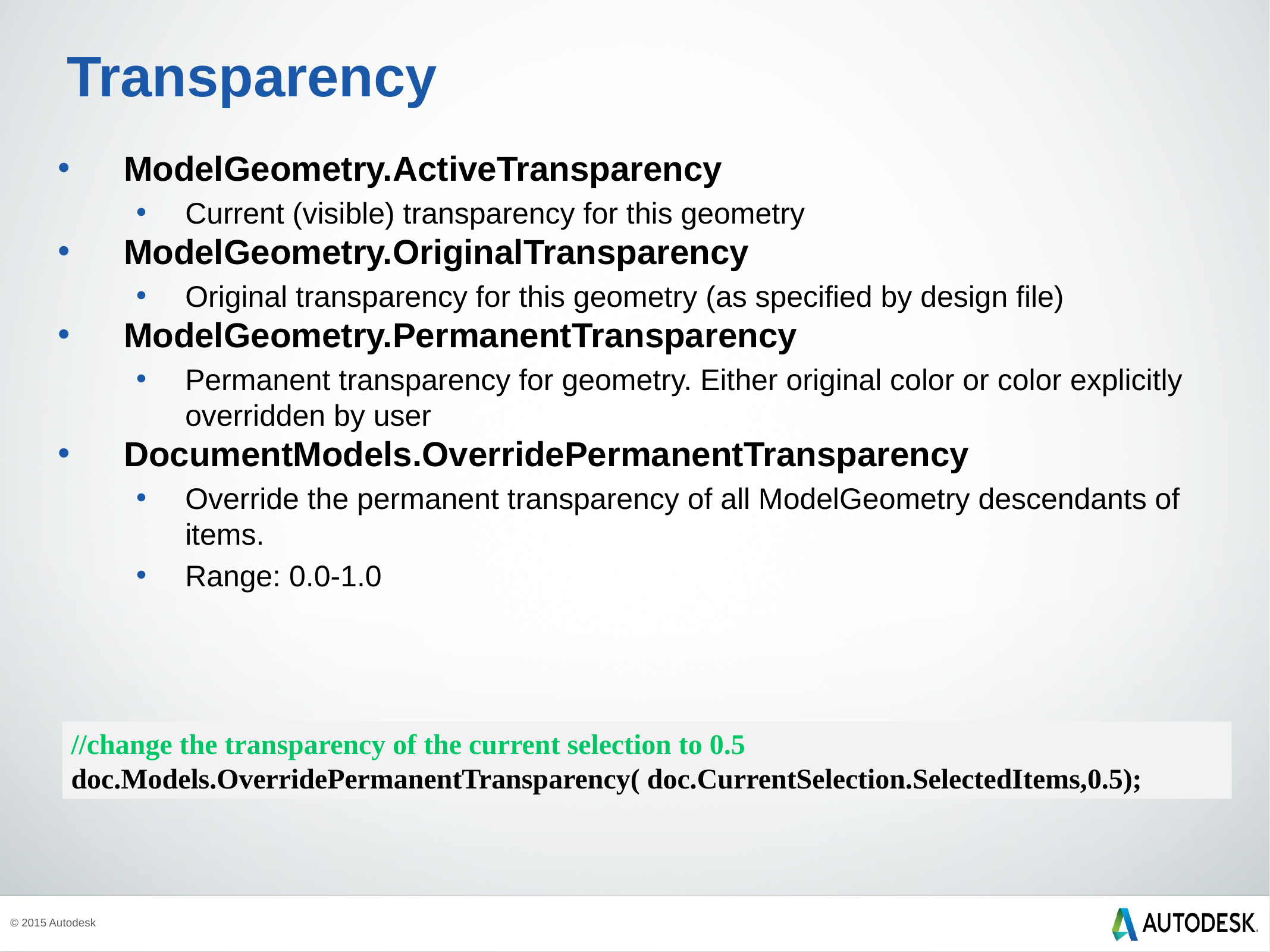

# Transparency
ModelGeometry.ActiveTransparency
Current (visible) transparency for this geometry
ModelGeometry.OriginalTransparency
Original transparency for this geometry (as specified by design file)
ModelGeometry.PermanentTransparency
Permanent transparency for geometry. Either original color or color explicitly overridden by user
DocumentModels.OverridePermanentTransparency
Override the permanent transparency of all ModelGeometry descendants of items.
Range: 0.0-1.0

//change the transparency of the current selection to 0.5
doc.Models.OverridePermanentTransparency( doc.CurrentSelection.SelectedItems,0.5);